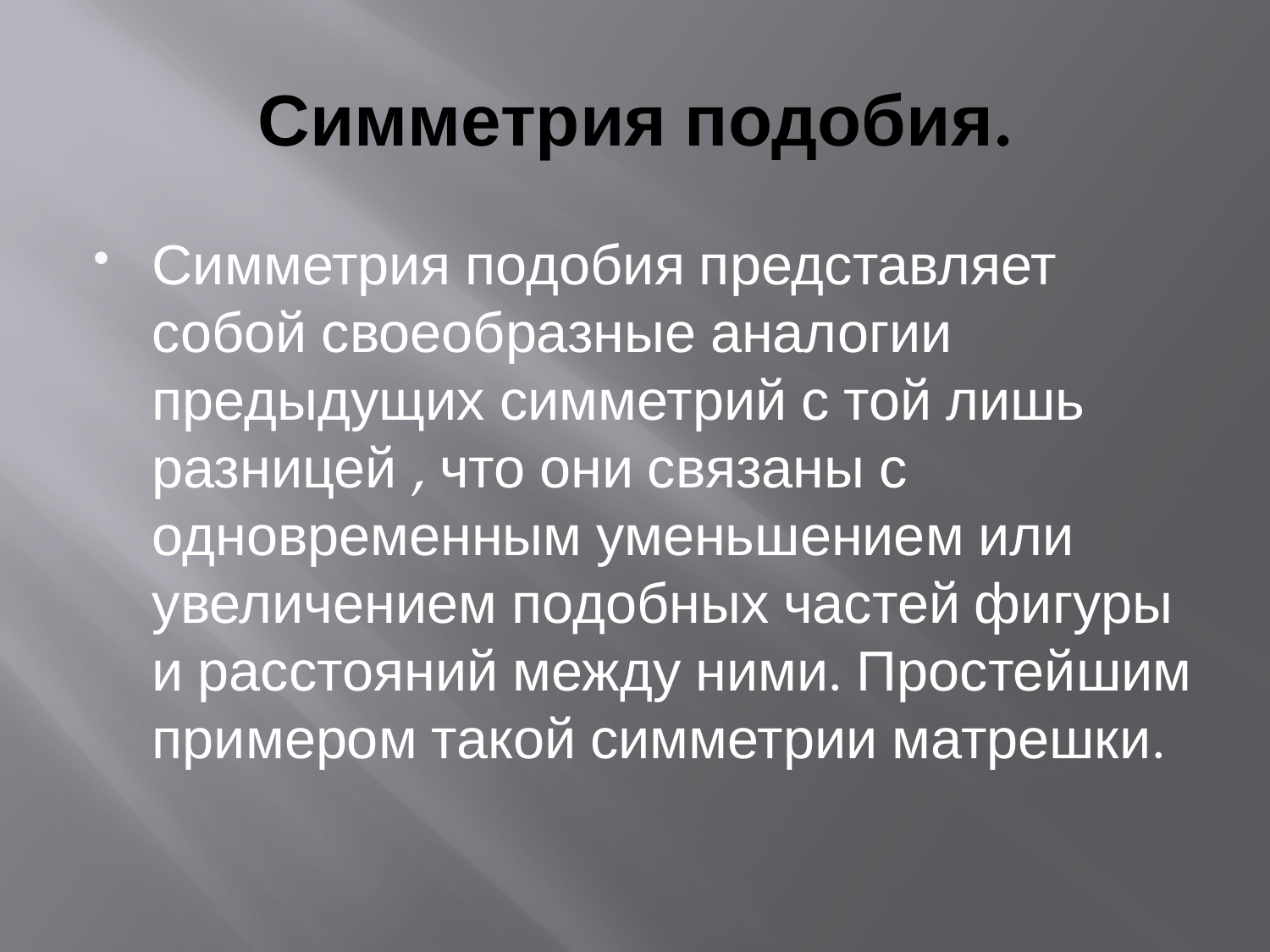

# Симметрия подобия.
Симметрия подобия представляет собой своеобразные аналогии предыдущих симметрий с той лишь разницей , что они связаны с одновременным уменьшением или увеличением подобных частей фигуры и расстояний между ними. Простейшим примером такой симметрии матрешки.